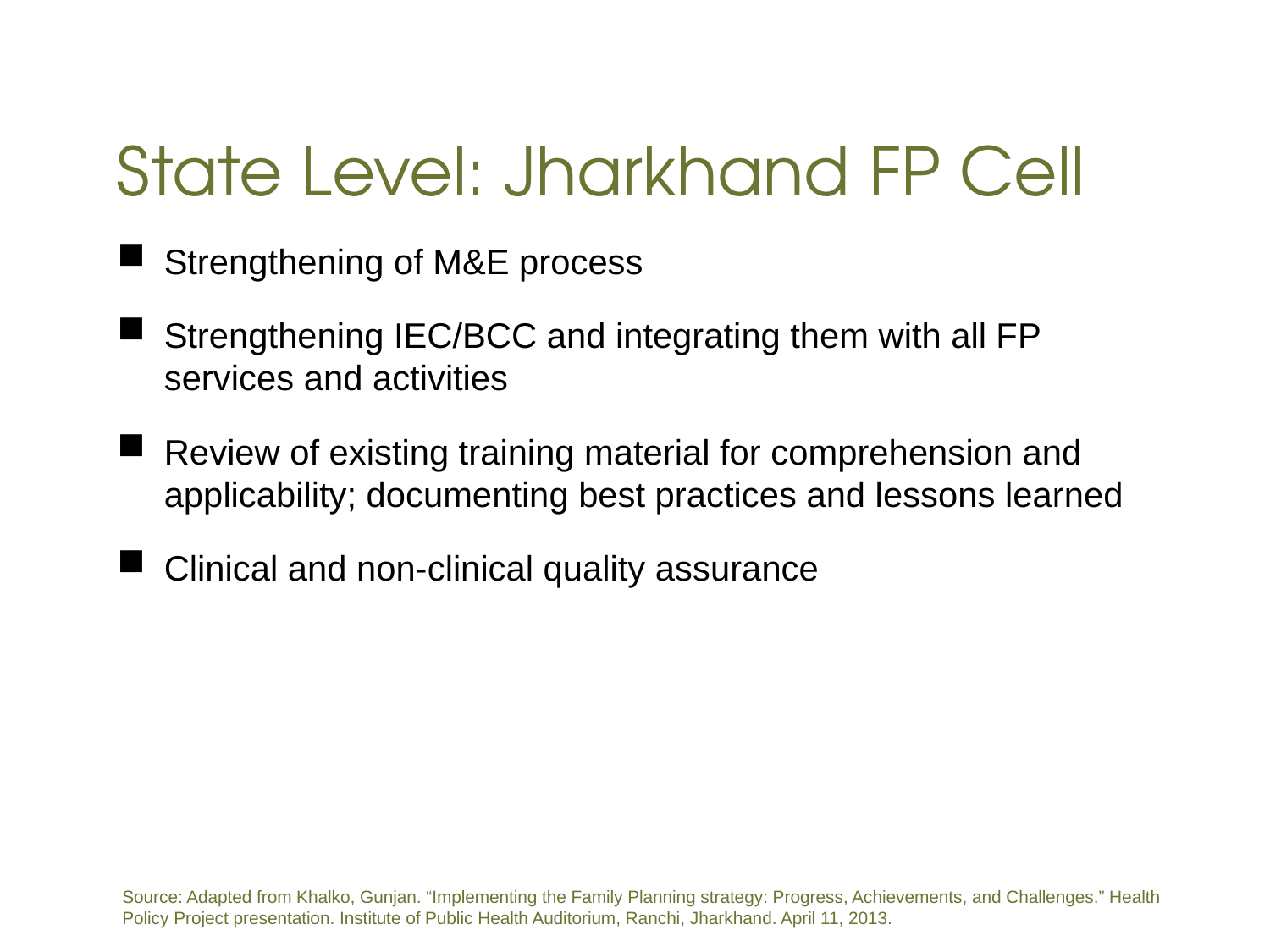

# State Level: Jharkhand FP Cell
Strengthening of M&E process
Strengthening IEC/BCC and integrating them with all FP services and activities
Review of existing training material for comprehension and applicability; documenting best practices and lessons learned
Clinical and non-clinical quality assurance

Source: Adapted from Khalko, Gunjan. “Implementing the Family Planning strategy: Progress, Achievements, and Challenges.” Health Policy Project presentation. Institute of Public Health Auditorium, Ranchi, Jharkhand. April 11, 2013.